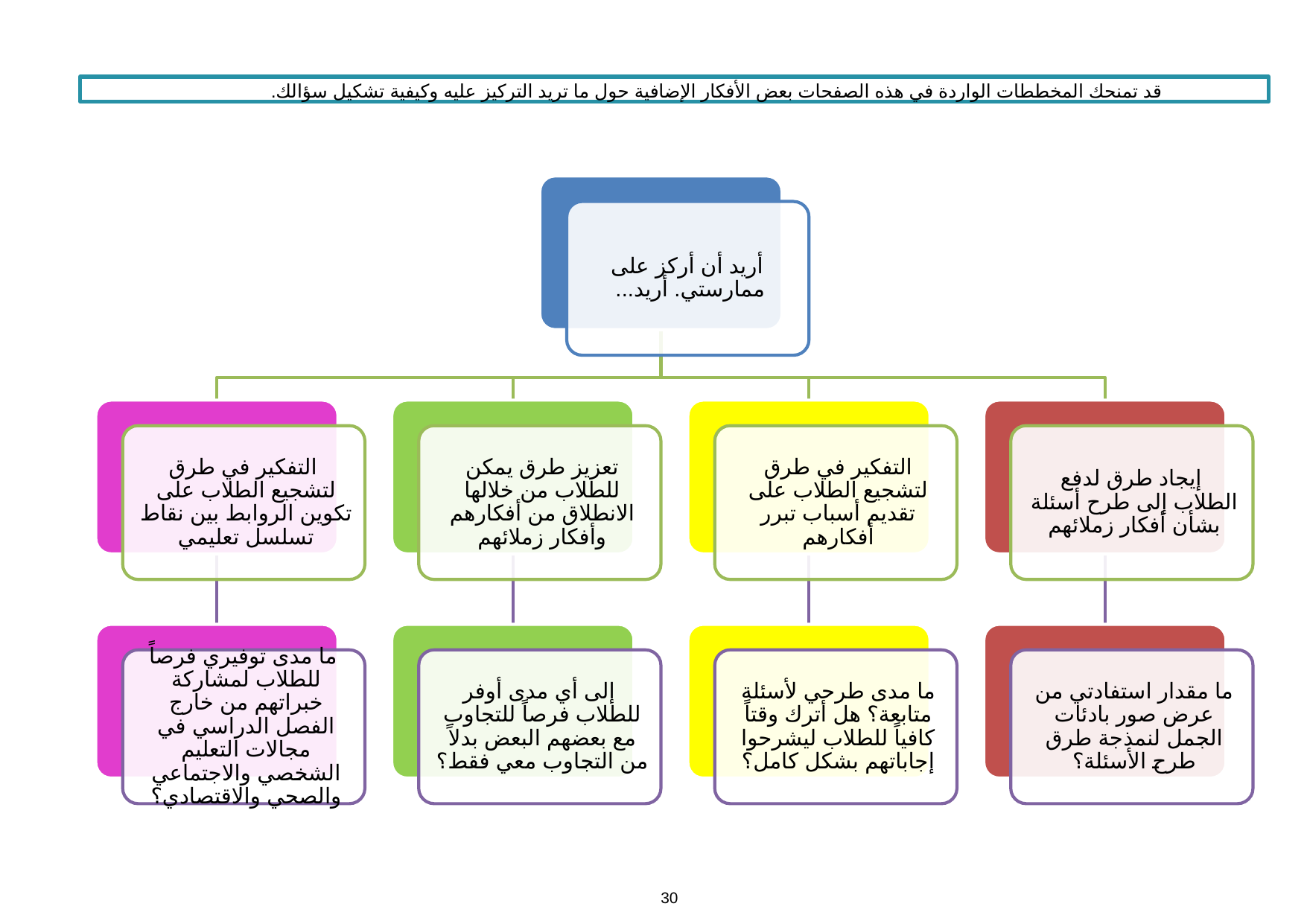

قد تمنحك المخططات الواردة في هذه الصفحات بعض الأفكار الإضافية حول ما تريد التركيز عليه وكيفية تشكيل سؤالك.
 أريد أن أركز على ممارستي. أريد...
 إيجاد طرق لدفع الطلاب إلى طرح أسئلة بشأن أفكار زملائهم
ما مقدار استفادتي من عرض صور بادئات الجمل لنمذجة طرق طرح الأسئلة؟
التفكير في طرق لتشجيع الطلاب على تقديم أسباب تبرر أفكارهم
ما مدى طرحي لأسئلة متابعة؟ هل أترك وقتاً كافياً للطلاب ليشرحوا إجاباتهم بشكل كامل؟
تعزيز طرق يمكن للطلاب من خلالها الانطلاق من أفكارهم وأفكار زملائهم
 إلى أي مدى أوفر للطلاب فرصاً للتجاوب مع بعضهم البعض بدلاً من التجاوب معي فقط؟
 التفكير في طرق لتشجيع الطلاب على تكوين الروابط بين نقاط تسلسل تعليمي
 ما مدى توفيري فرصاً للطلاب لمشاركة خبراتهم من خارج الفصل الدراسي في مجالات التعليم الشخصي والاجتماعي والصحي والاقتصادي؟
30